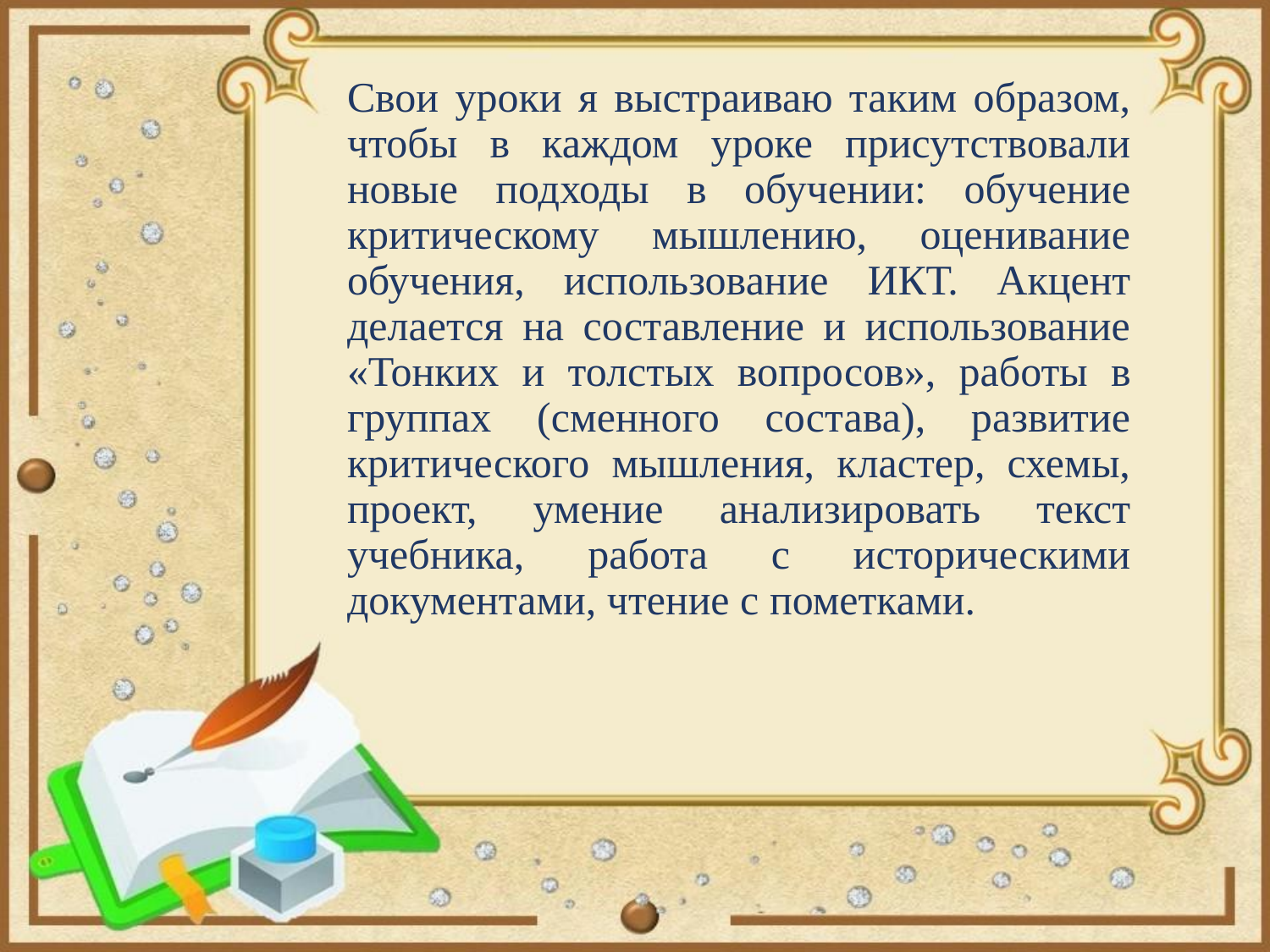

Свои уроки я выстраиваю таким образом, чтобы в каждом уроке присутствовали новые подходы в обучении: обучение критическому мышлению, оценивание обучения, использование ИКТ. Акцент делается на составление и использование «Тонких и толстых вопросов», работы в группах (сменного состава), развитие критического мышления, кластер, схемы, проект, умение анализировать текст учебника, работа с историческими документами, чтение с пометками.
#